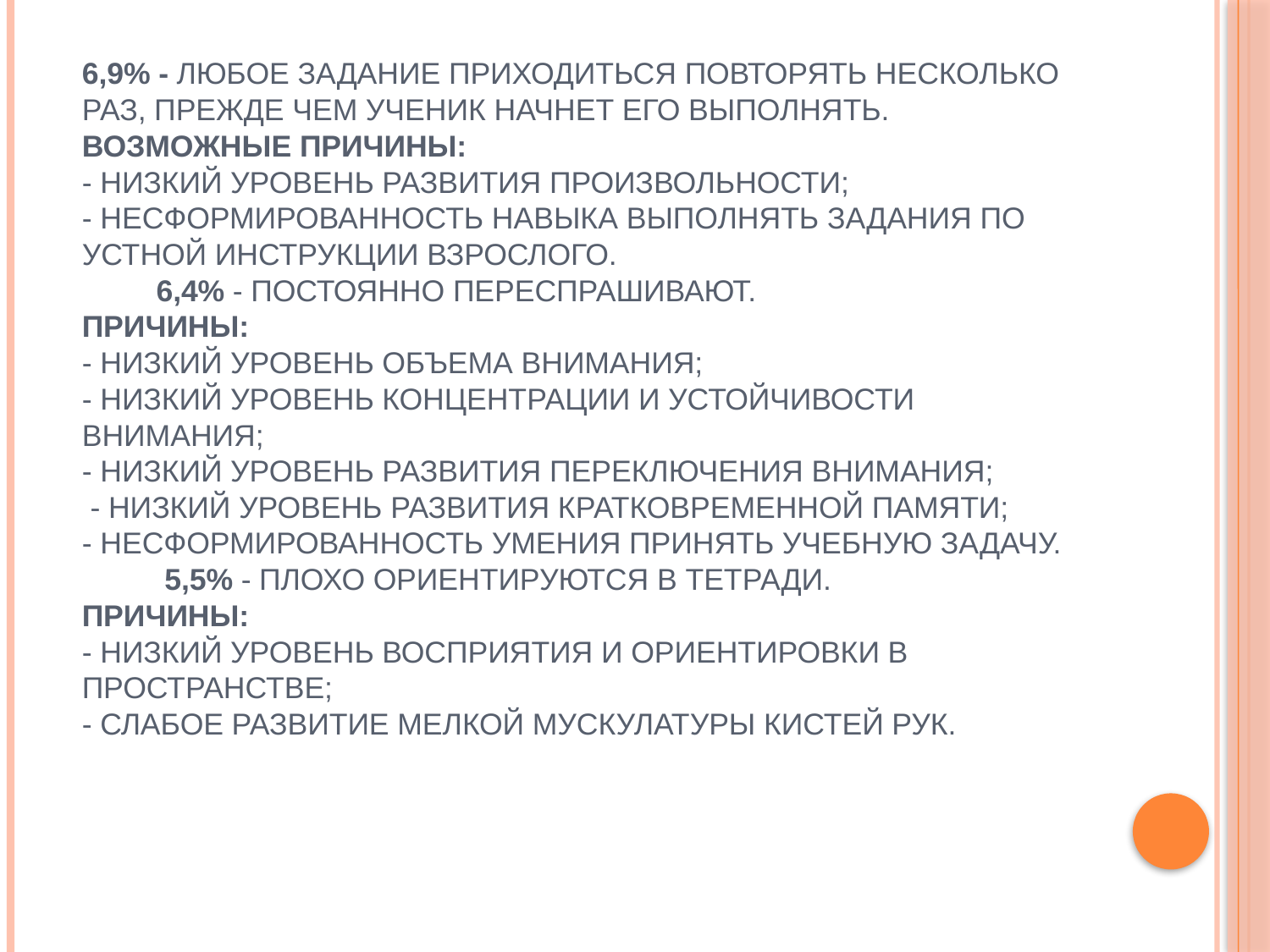

# 6,9% - любое задание приходиться повторять несколько раз, прежде чем ученик начнет его выполнять. Возможные причины: - низкий уровень развития произвольности; - несформированность навыка выполнять задания по устной инструкции взрослого. 6,4% - постоянно переспрашивают. Причины: - низкий уровень объема внимания; - низкий уровень концентрации и устойчивости внимания; - низкий уровень развития переключения внимания; - низкий уровень развития кратковременной памяти; - несформированность умения принять учебную задачу. 5,5% - плохо ориентируются в тетради. Причины: - низкий уровень восприятия и ориентировки в пространстве; - слабое развитие мелкой мускулатуры кистей рук.